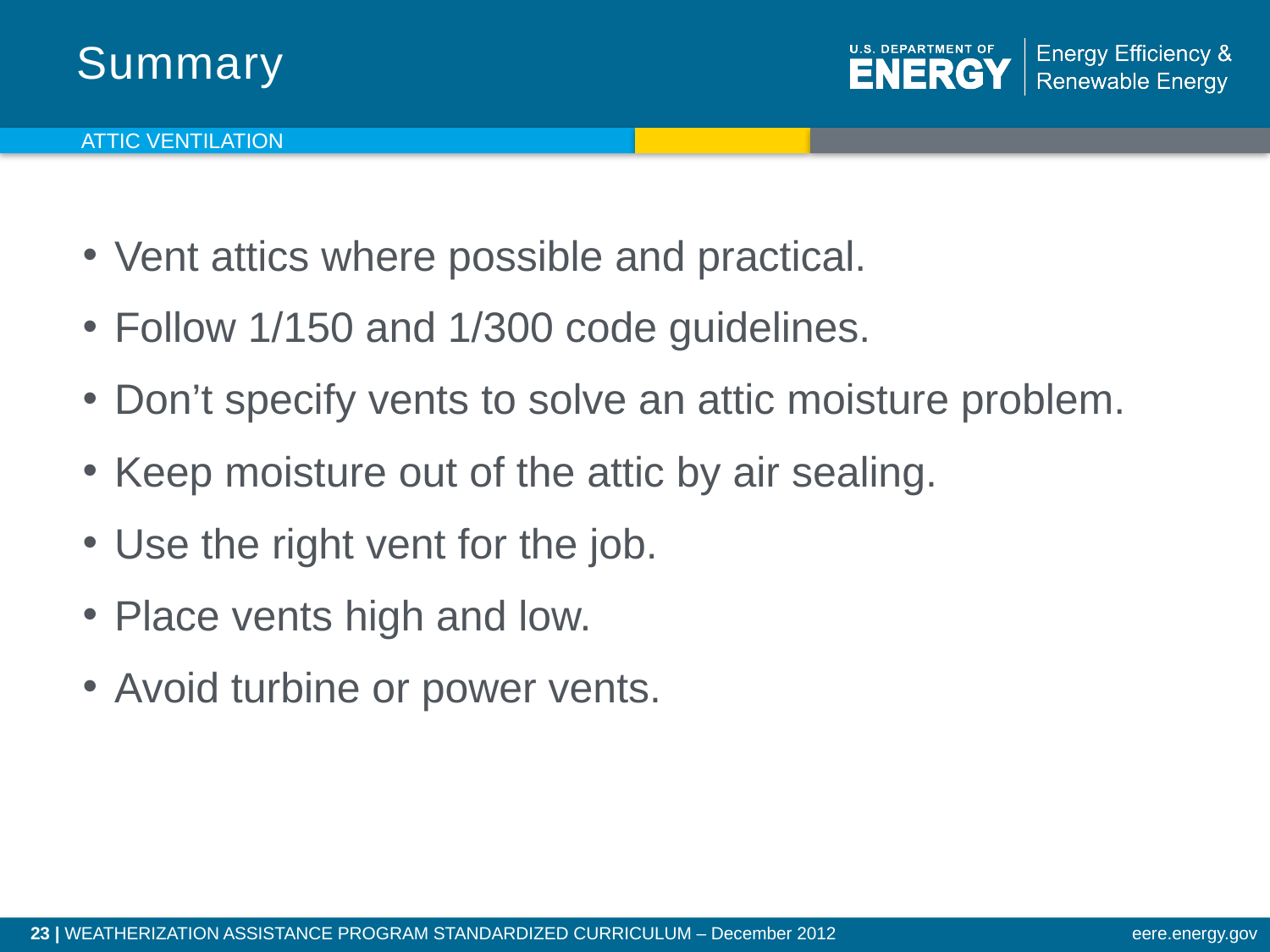

Summary
Attic Ventilation
Vent attics where possible and practical.
Follow 1/150 and 1/300 code guidelines.
Don’t specify vents to solve an attic moisture problem.
Keep moisture out of the attic by air sealing.
Use the right vent for the job.
Place vents high and low.
Avoid turbine or power vents.